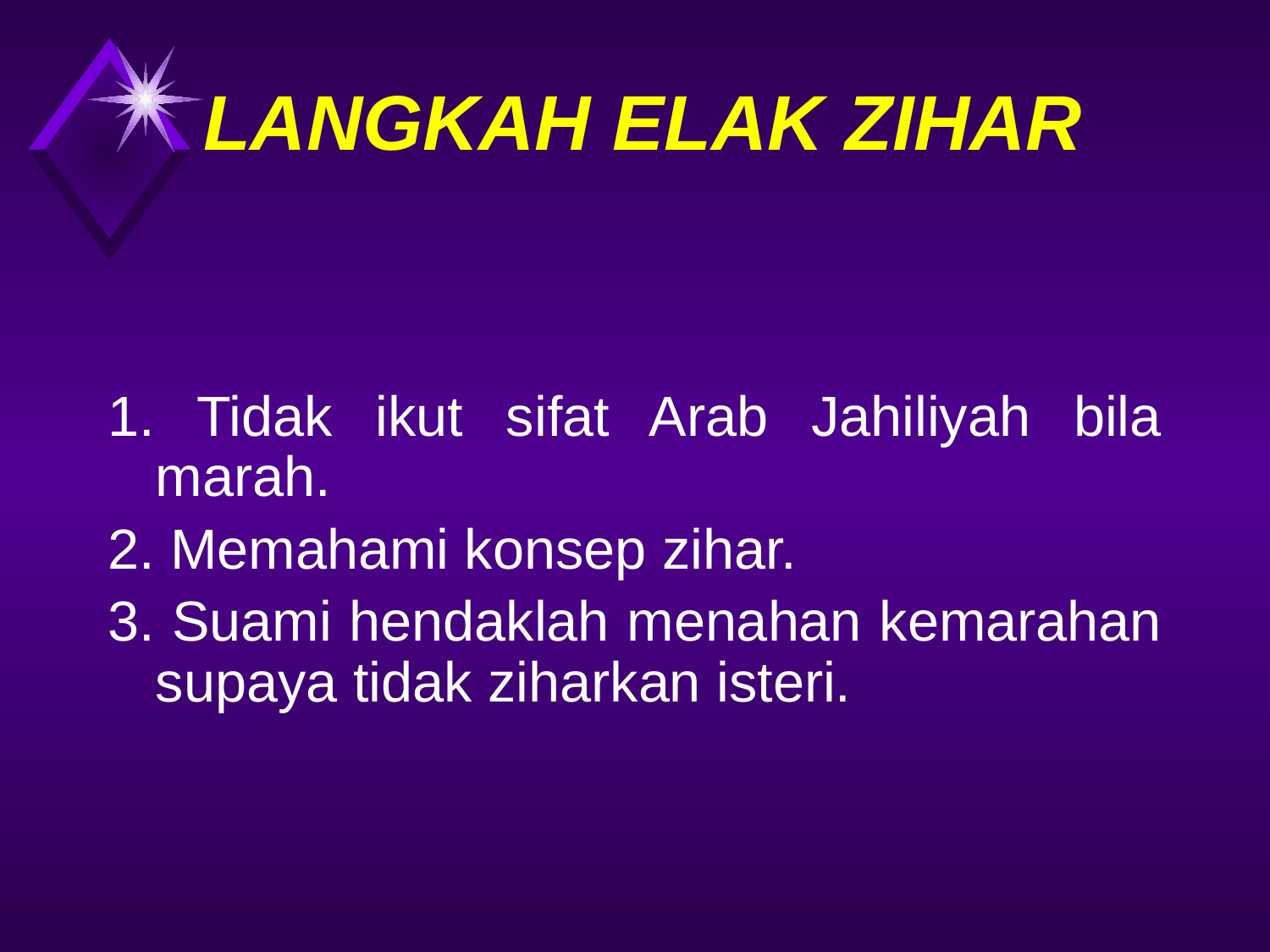

# LANGKAH ELAK ZIHAR
1. Tidak ikut sifat Arab Jahiliyah bila marah.
2. Memahami konsep zihar.
3. Suami hendaklah menahan kemarahan supaya tidak ziharkan isteri.